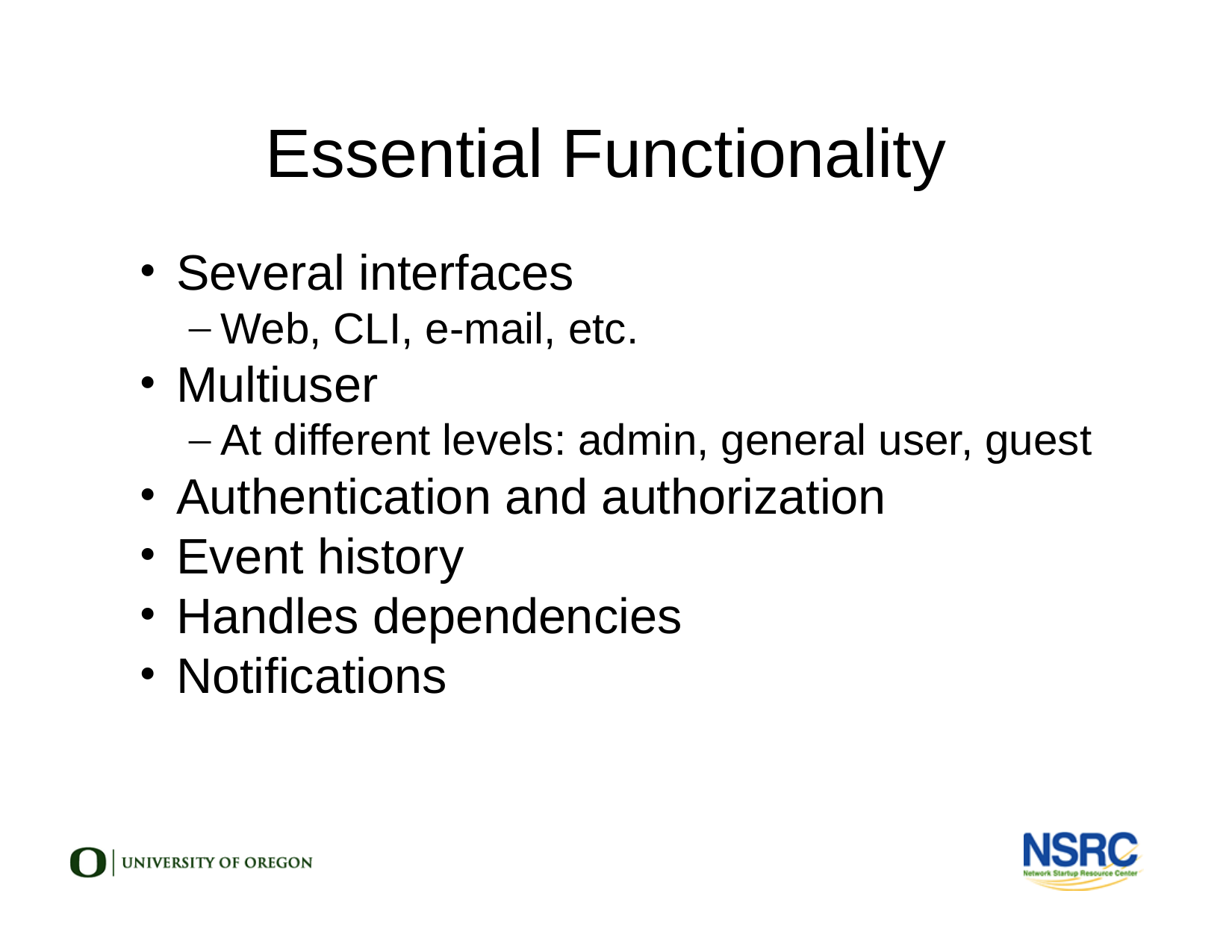

Essential Functionality
Several interfaces
Web, CLI, e-mail, etc.
Multiuser
At different levels: admin, general user, guest
Authentication and authorization
Event history
Handles dependencies
Notifications